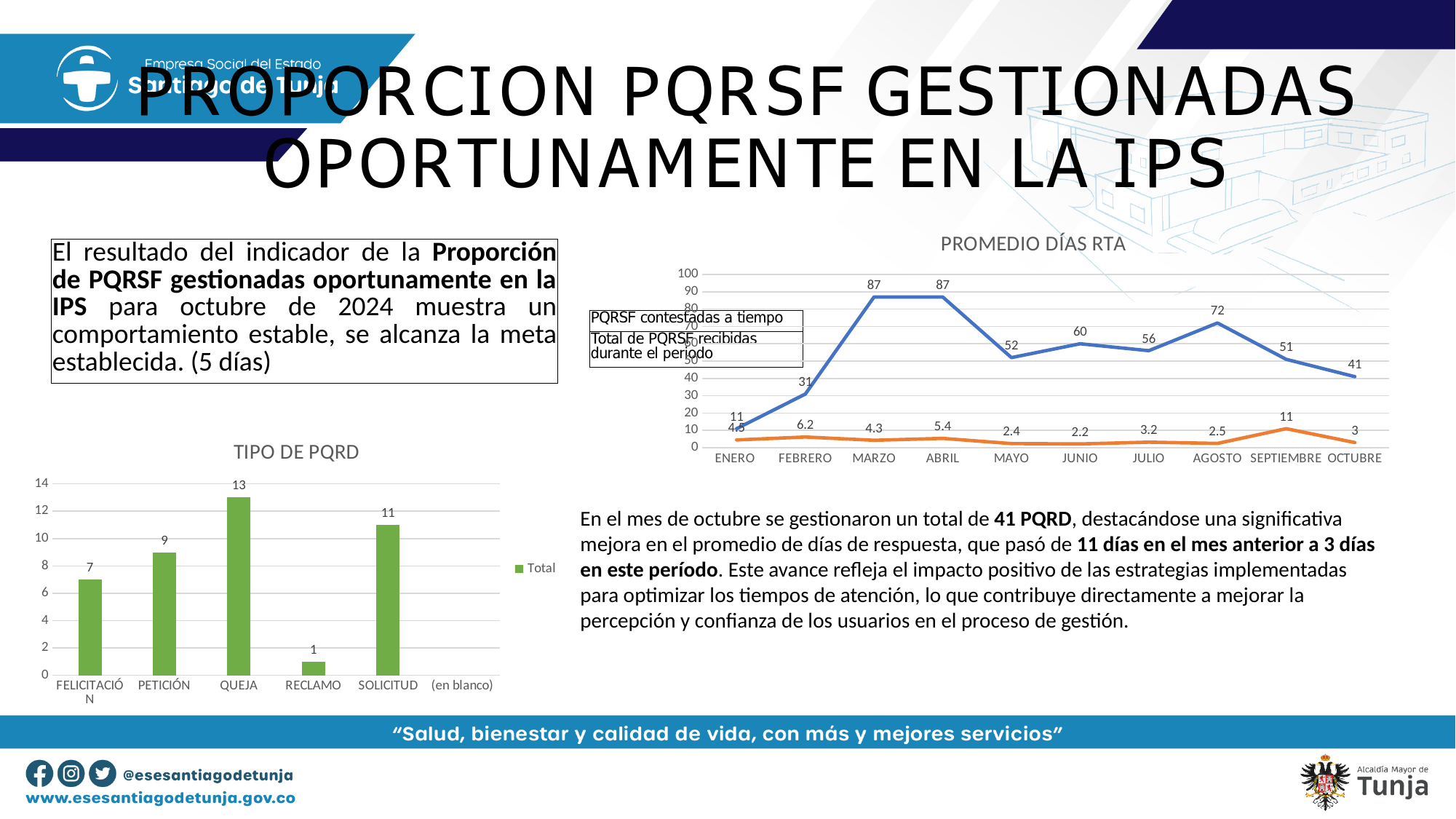

# PROPORCION PQRSF GESTIONADAS OPORTUNAMENTE EN LA IPS

### Chart: PROMEDIO DÍAS RTA

| Category | RAD PQRS | DIAS PROMEDIO RTA |
|---|---|---|
| ENERO  | 11.0 | 4.5 |
| FEBRERO | 31.0 | 6.2 |
| MARZO | 87.0 | 4.3 |
| ABRIL | 87.0 | 5.4 |
| MAYO | 52.0 | 2.4 |
| JUNIO | 60.0 | 2.2 |
| JULIO | 56.0 | 3.2 |
| AGOSTO | 72.0 | 2.5 |
| SEPTIEMBRE | 51.0 | 11.0 |
| OCTUBRE | 41.0 | 3.0 |
| El resultado del indicador de la Proporción de PQRSF gestionadas oportunamente en la IPS para octubre de 2024 muestra un comportamiento estable, se alcanza la meta establecida. (5 días) |
| --- |
| PQRSF contestadas a tiempo |
| --- |
| Total de PQRSF recibidas durante el periodo |

### Chart: TIPO DE PQRD

| Category | Total |
|---|---|
| FELICITACIÓN | 7.0 |
| PETICIÓN | 9.0 |
| QUEJA | 13.0 |
| RECLAMO | 1.0 |
| SOLICITUD | 11.0 |
| (en blanco) | None |
En el mes de octubre se gestionaron un total de 41 PQRD, destacándose una significativa mejora en el promedio de días de respuesta, que pasó de 11 días en el mes anterior a 3 días en este período. Este avance refleja el impacto positivo de las estrategias implementadas para optimizar los tiempos de atención, lo que contribuye directamente a mejorar la percepción y confianza de los usuarios en el proceso de gestión.